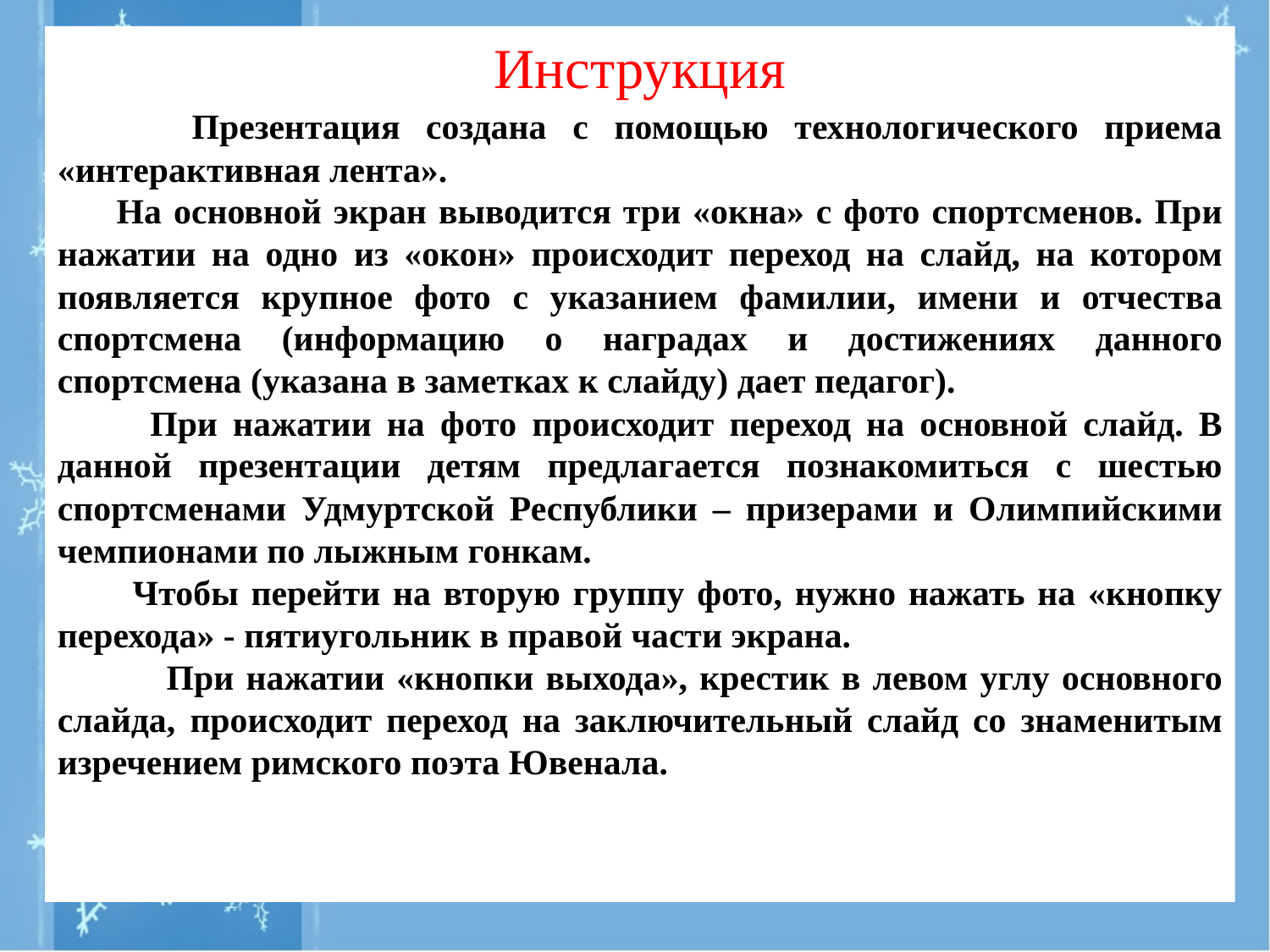

Инструкция
     Презентация создана с помощью технологического приема «интерактивная лента».
     На основной экран выводится три «окна» с фото спортсменов. При нажатии на одно из «окон» происходит переход на слайд, на котором появляется крупное фото с указанием фамилии, имени и отчества спортсмена (информацию о наградах и достижениях данного спортсмена (указана в заметках к слайду) дает педагог).
      При нажатии на фото происходит переход на основной слайд. В данной презентации детям предлагается познакомиться с шестью спортсменами Удмуртской Республики – призерами и Олимпийскими чемпионами по лыжным гонкам.
      Чтобы перейти на вторую группу фото, нужно нажать на «кнопку перехода» - пятиугольник в правой части экрана.
         При нажатии «кнопки выхода», крестик в левом углу основного слайда, происходит переход на заключительный слайд со знаменитым изречением римского поэта Ювенала.